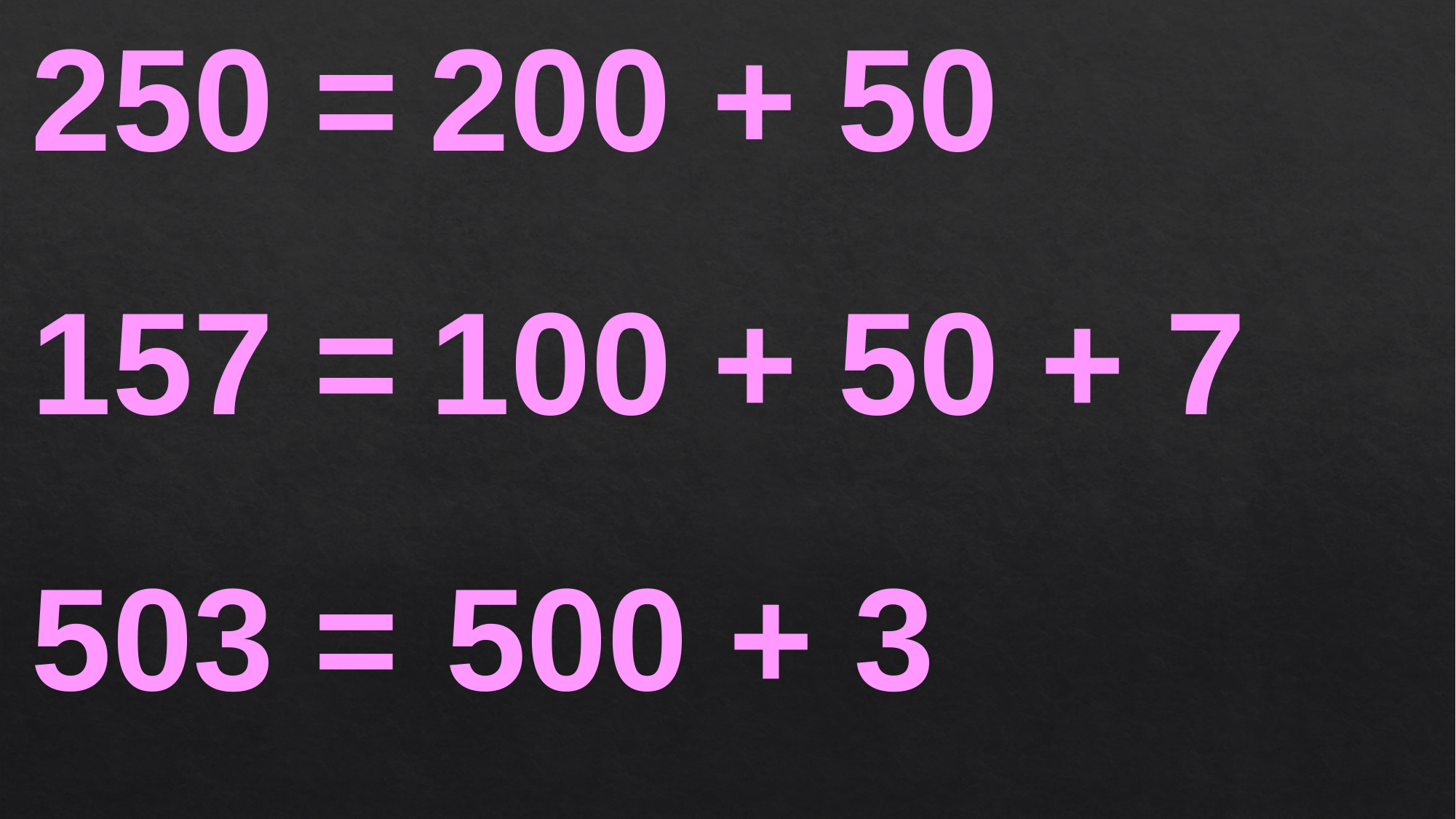

250 =
200 + 50
157 =
100 + 50 + 7
503 =
500 + 3